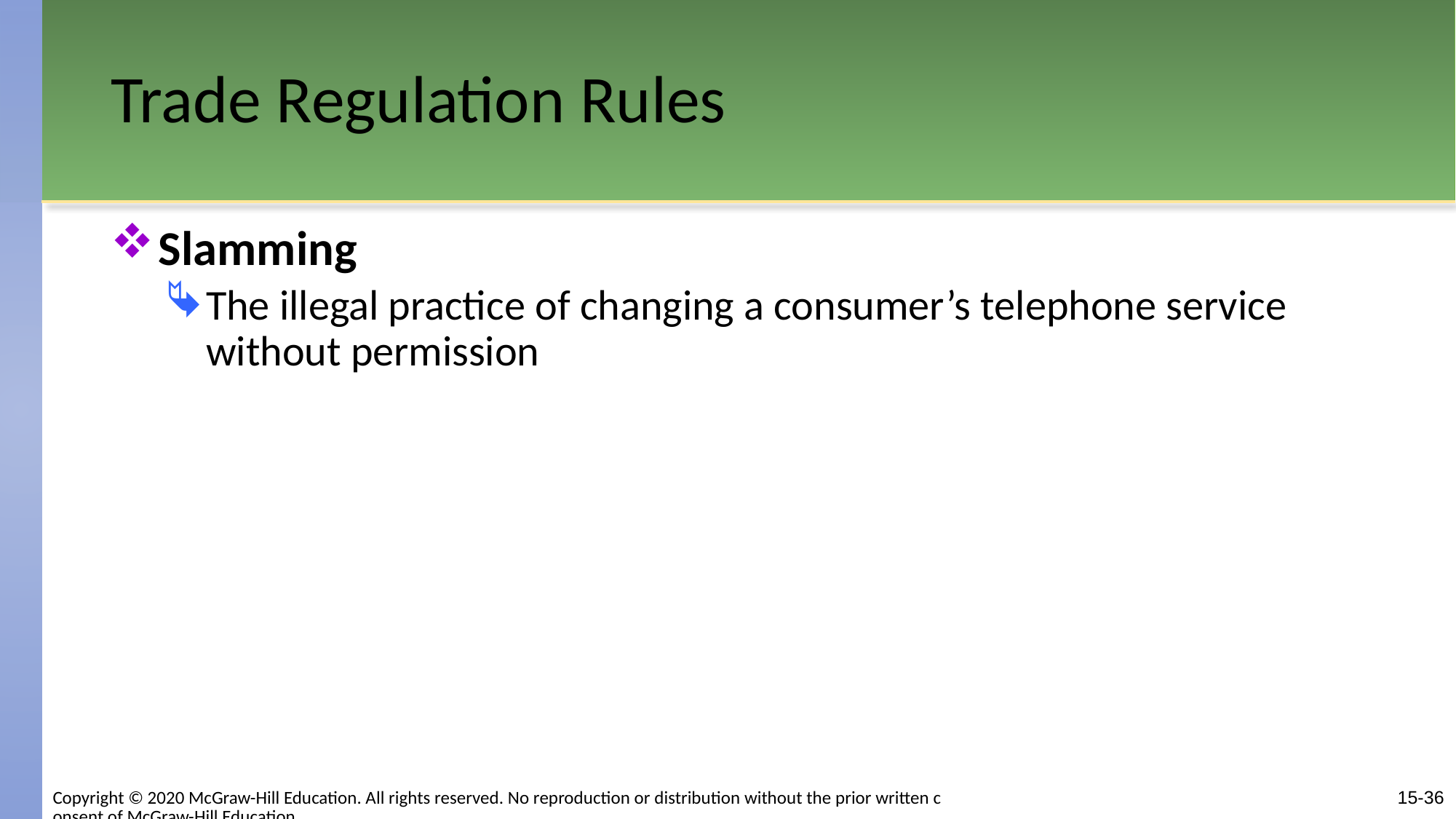

# Trade Regulation Rules
Slamming
The illegal practice of changing a consumer’s telephone service without permission

15-36
Copyright © 2020 McGraw-Hill Education. All rights reserved. No reproduction or distribution without the prior written consent of McGraw-Hill Education.